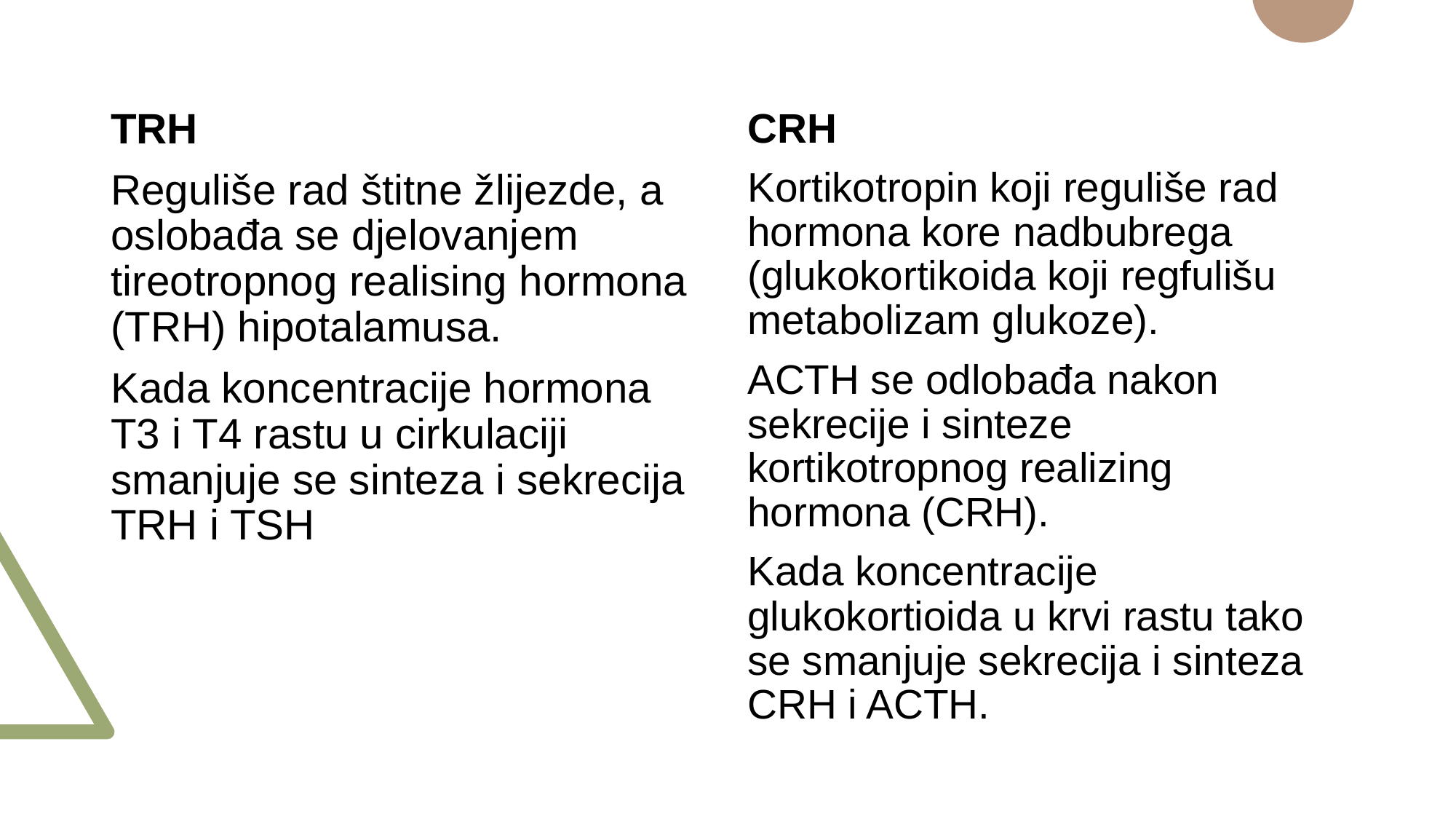

TRH
Reguliše rad štitne žlijezde, a oslobađa se djelovanjem tireotropnog realising hormona (TRH) hipotalamusa.
Kada koncentracije hormona T3 i T4 rastu u cirkulaciji smanjuje se sinteza i sekrecija TRH i TSH
CRH
Kortikotropin koji reguliše rad hormona kore nadbubrega (glukokortikoida koji regfulišu metabolizam glukoze).
ACTH se odlobađa nakon sekrecije i sinteze kortikotropnog realizing hormona (CRH).
Kada koncentracije glukokortioida u krvi rastu tako se smanjuje sekrecija i sinteza CRH i ACTH.